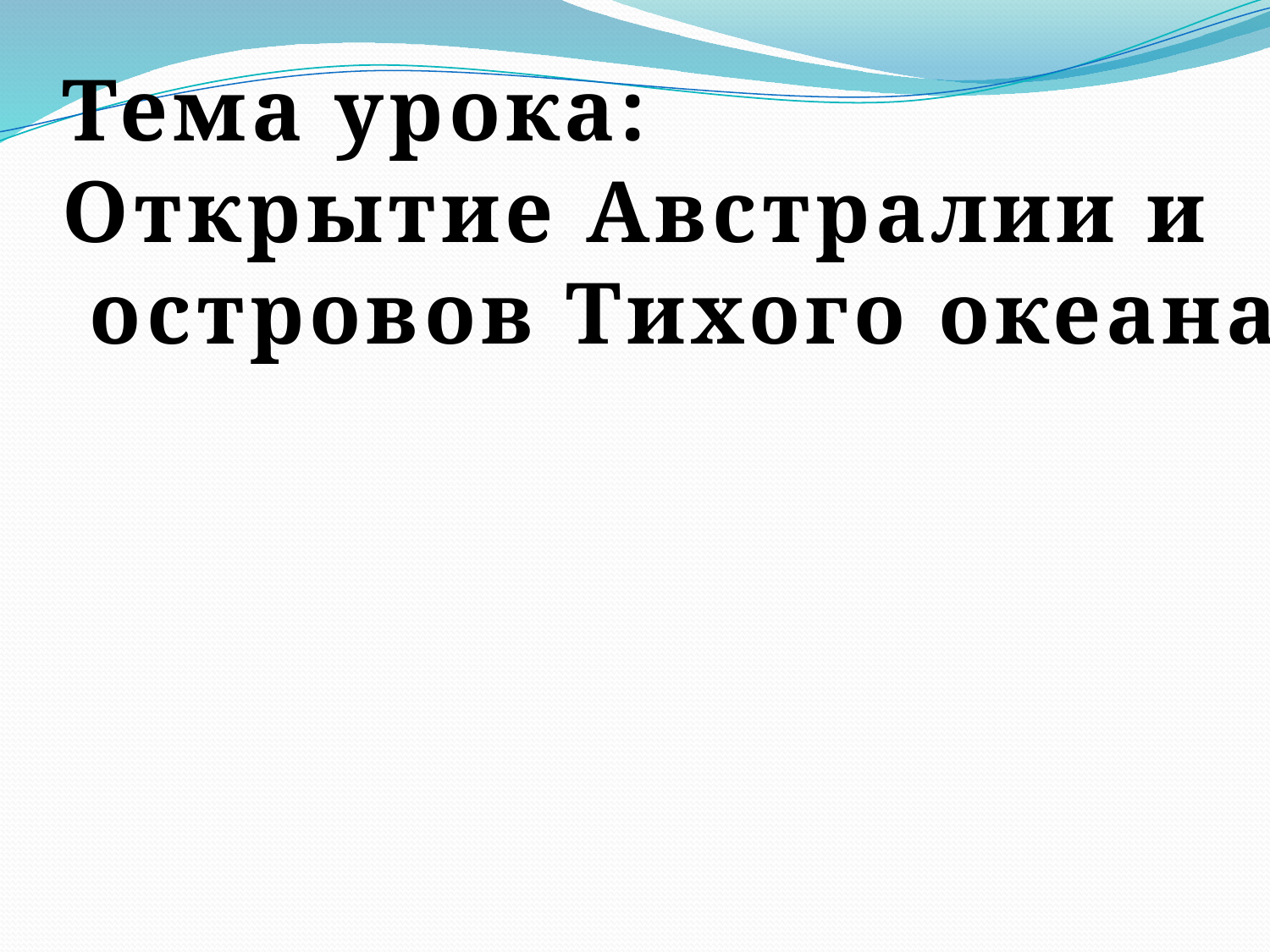

Тема урока:
Открытие Австралии и
 островов Тихого океана